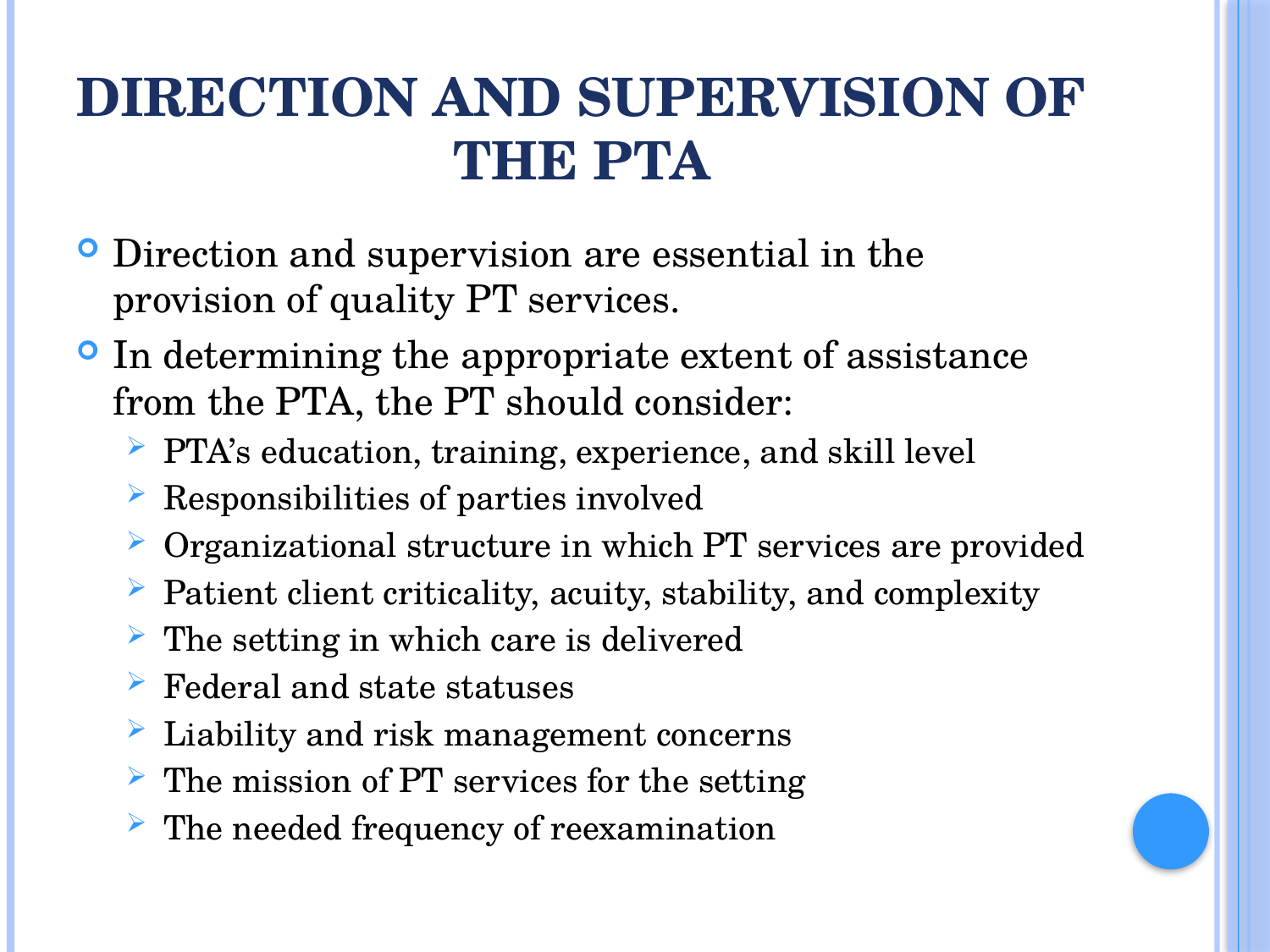

# Direction And Supervision Of The PTA
Direction and supervision are essential in the provision of quality PT services.
In determining the appropriate extent of assistance from the PTA, the PT should consider:
PTA’s education, training, experience, and skill level
Responsibilities of parties involved
Organizational structure in which PT services are provided
Patient client criticality, acuity, stability, and complexity
The setting in which care is delivered
Federal and state statuses
Liability and risk management concerns
The mission of PT services for the setting
The needed frequency of reexamination